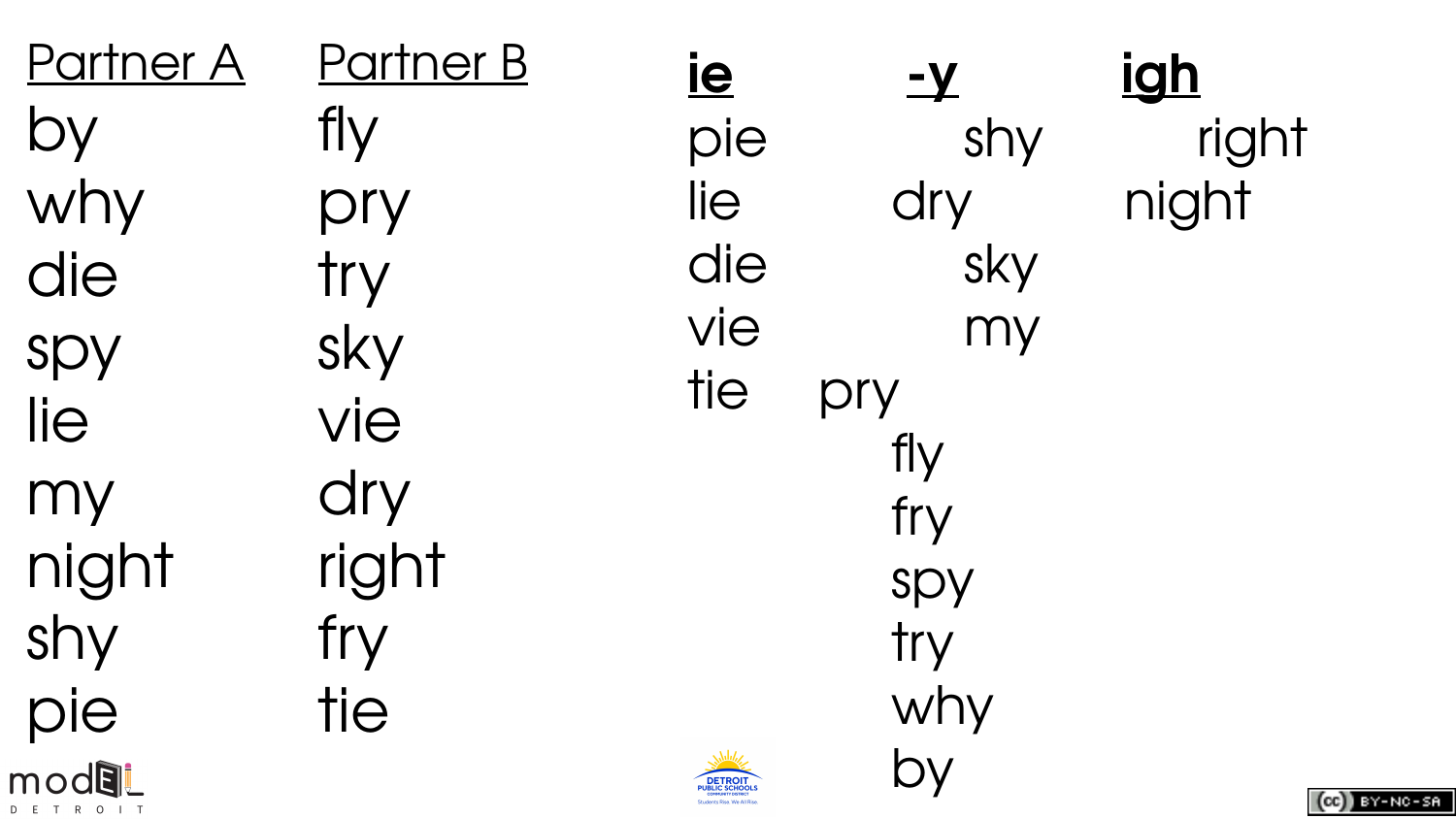

Partner A	Partner B
by		fly
why		pry
die		try
spy		sky
lie    		vie
my		dry
night	right
shy		fry
pie		tie
  	ie	     -y           igh
pie	    shy	          right
lie 	    dry 	night
die 	    sky
vie 	    my
tie	    pry
              fly
              fry
              spy
              try
              why
              by